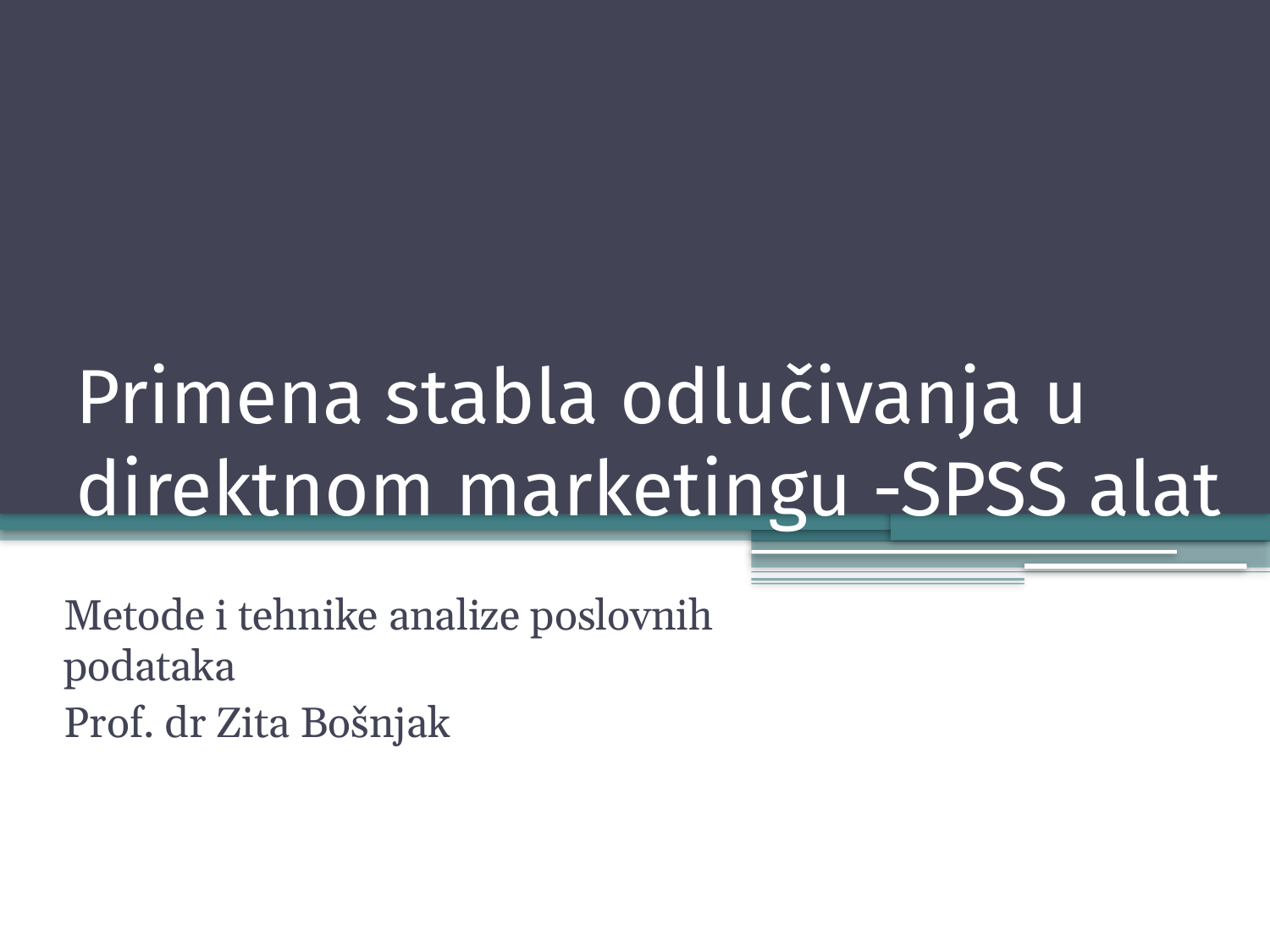

# Primena stabla odlučivanja u direktnom marketingu -SPSS alat
Metode i tehnike analize poslovnih podataka
Prof. dr Zita Bošnjak